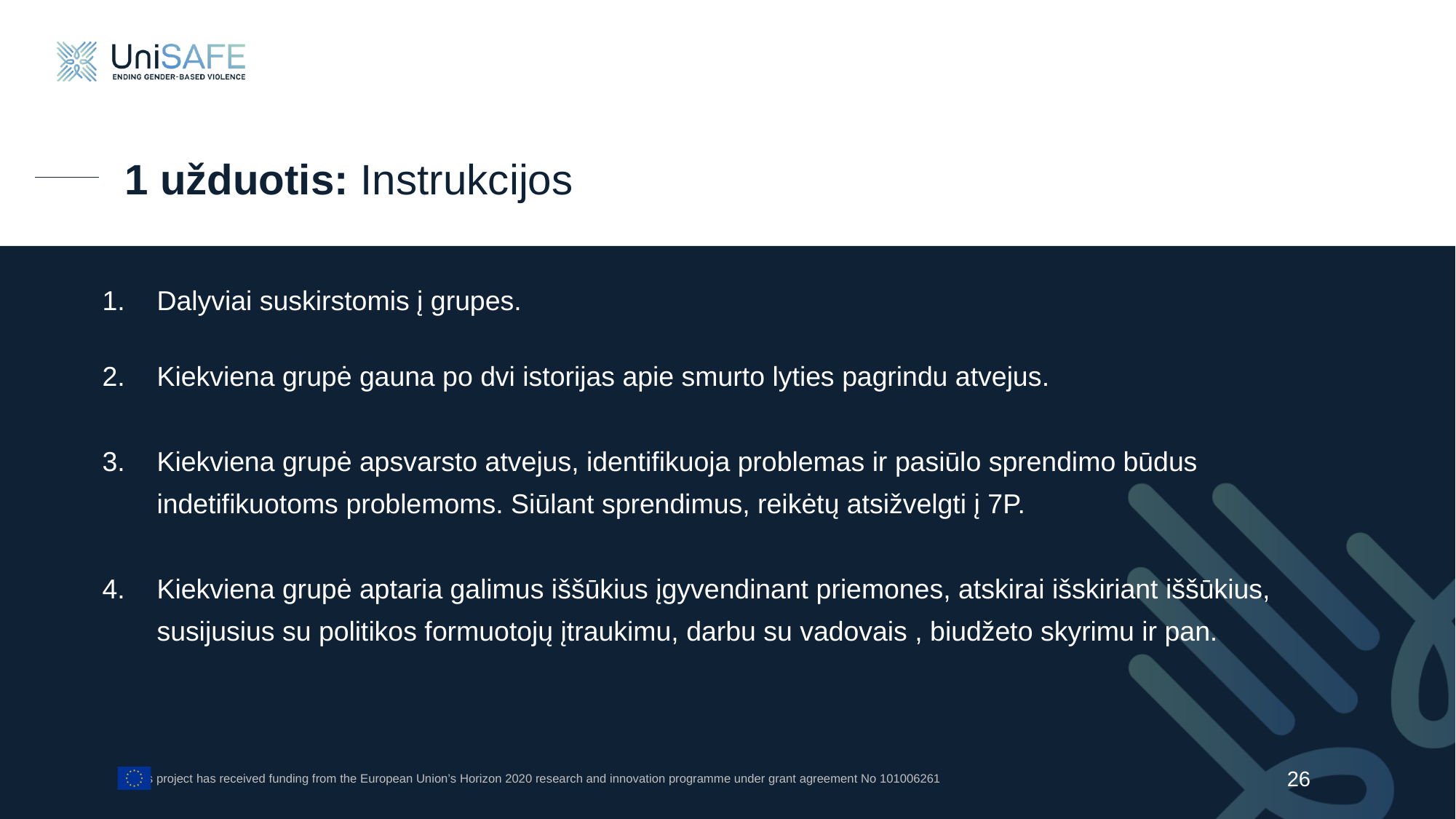

# 1 užduotis: Instrukcijos
Dalyviai suskirstomis į grupes.
Kiekviena grupė gauna po dvi istorijas apie smurto lyties pagrindu atvejus.
Kiekviena grupė apsvarsto atvejus, identifikuoja problemas ir pasiūlo sprendimo būdus indetifikuotoms problemoms. Siūlant sprendimus, reikėtų atsižvelgti į 7P.
Kiekviena grupė aptaria galimus iššūkius įgyvendinant priemones, atskirai išskiriant iššūkius, susijusius su politikos formuotojų įtraukimu, darbu su vadovais , biudžeto skyrimu ir pan.